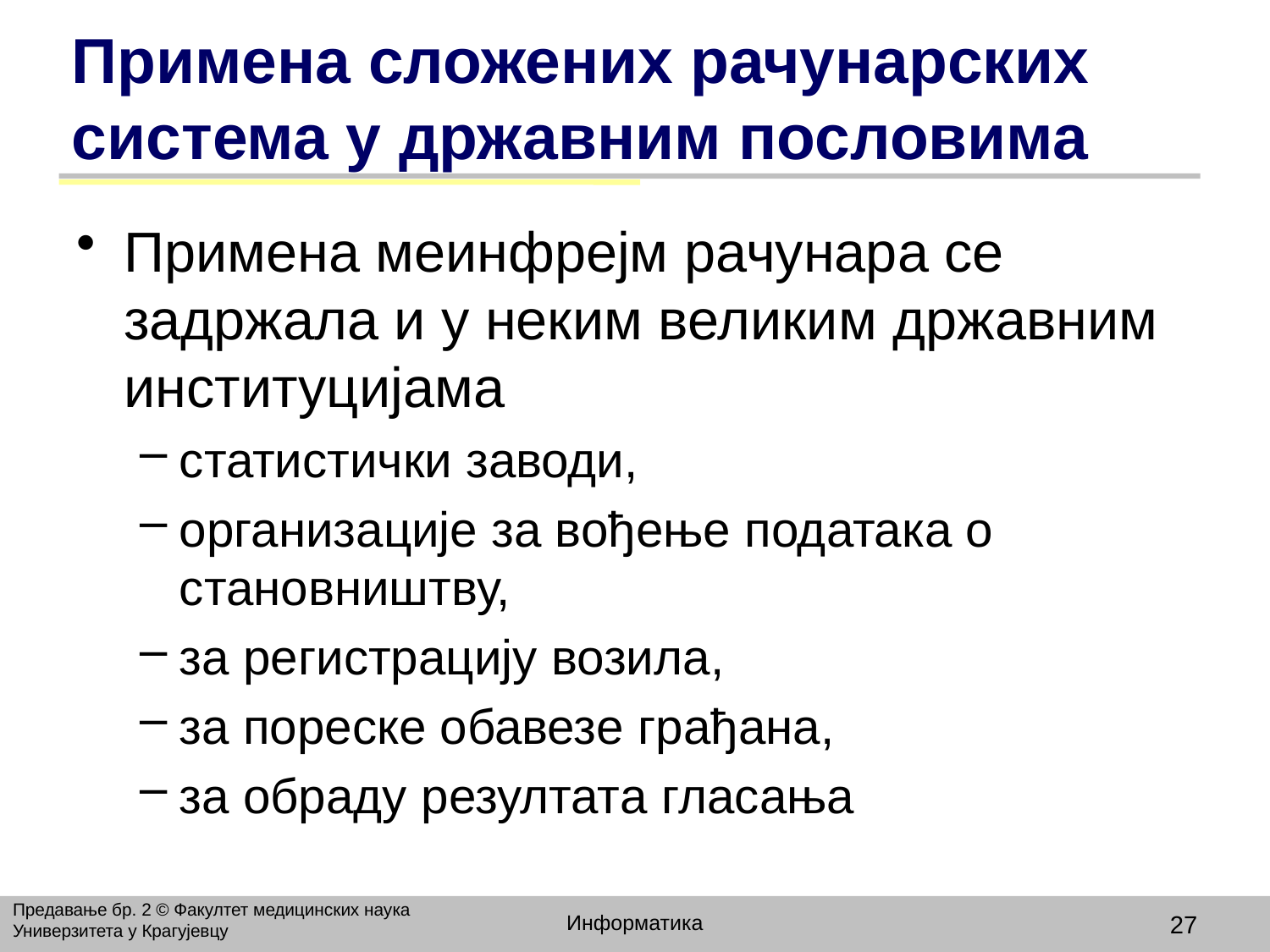

# Примена сложених рачунарских система у државним пословима
Примена меинфрејм рачунара се задржала и у неким великим државним институцијама
статистички заводи,
организације за вођење података о становништву,
за регистрацију возила,
за пореске обавезе грађана,
за обраду резултата гласања
Предавање бр. 2 © Факултет медицинских наука Универзитета у Крагујевцу
Информатика
27